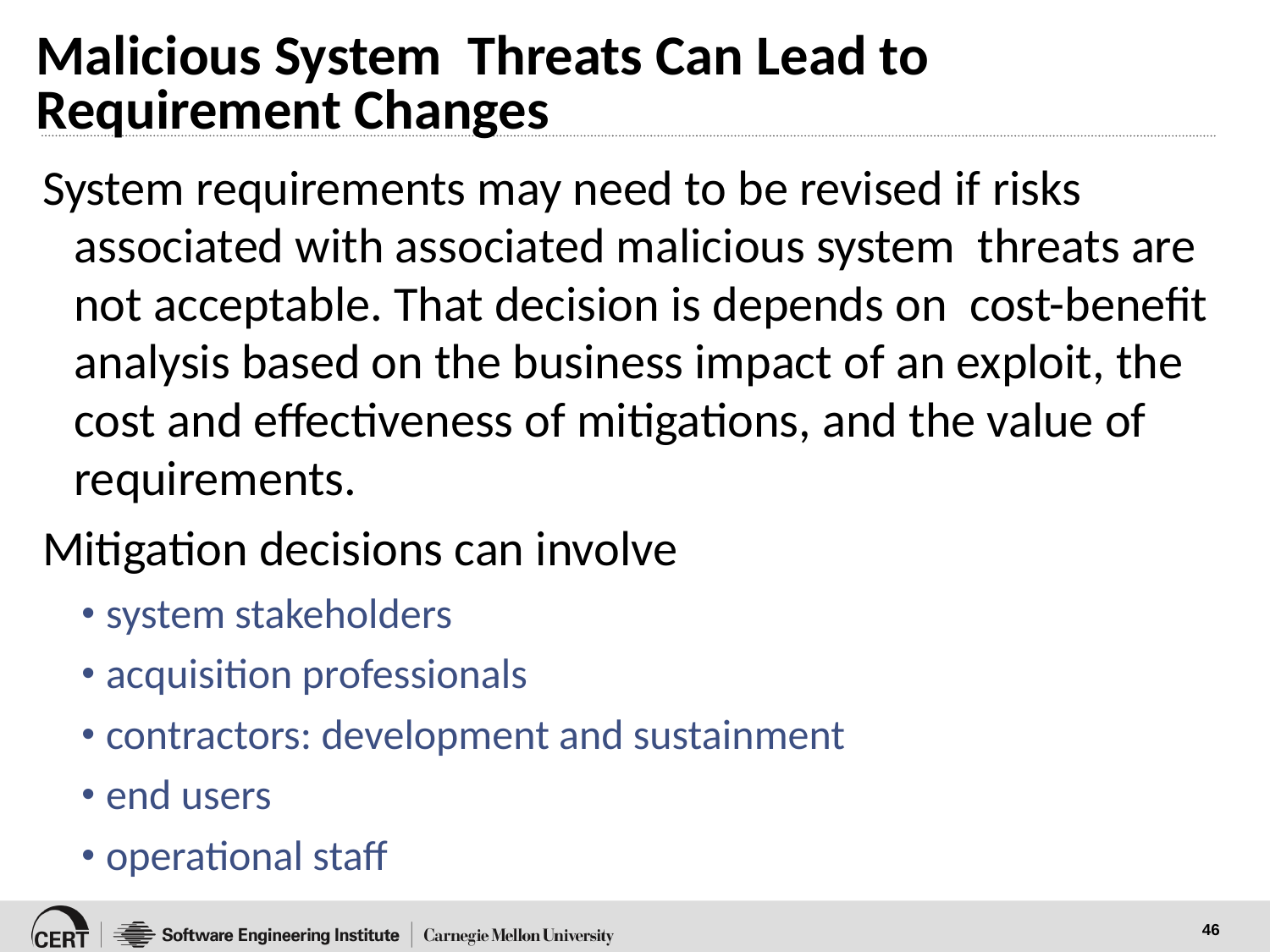

# Malicious System  Threats Can Lead to Requirement Changes
System requirements may need to be revised if risks associated with associated malicious system  threats are not acceptable. That decision is depends on  cost-benefit analysis based on the business impact of an exploit, the cost and effectiveness of mitigations, and the value of requirements.
Mitigation decisions can involve
system stakeholders
acquisition professionals
contractors: development and sustainment
end users
operational staff